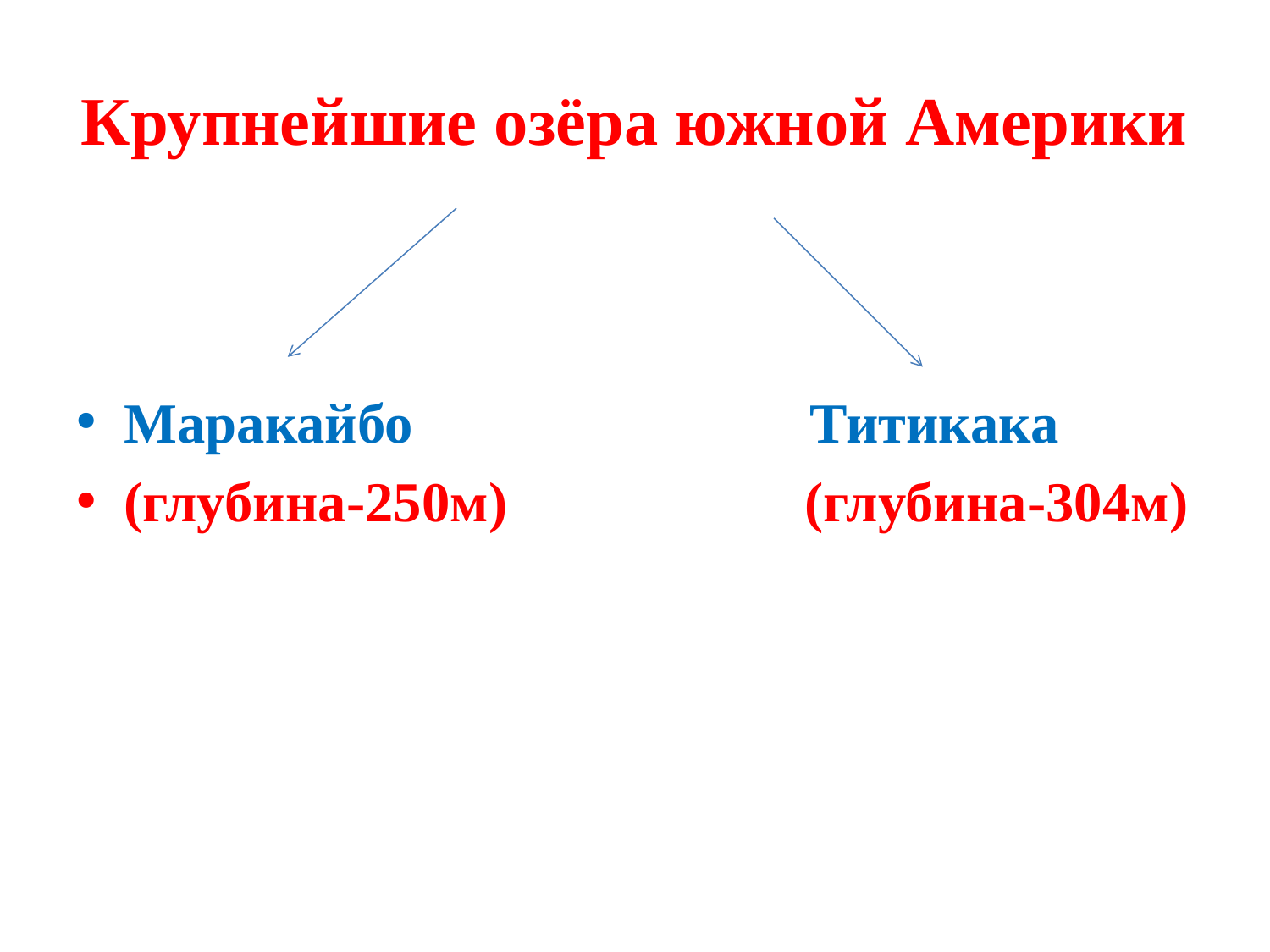

# Крупнейшие озёра южной Америки

Маракайбо                            Титикака
(глубина-250м)                     (глубина-304м)